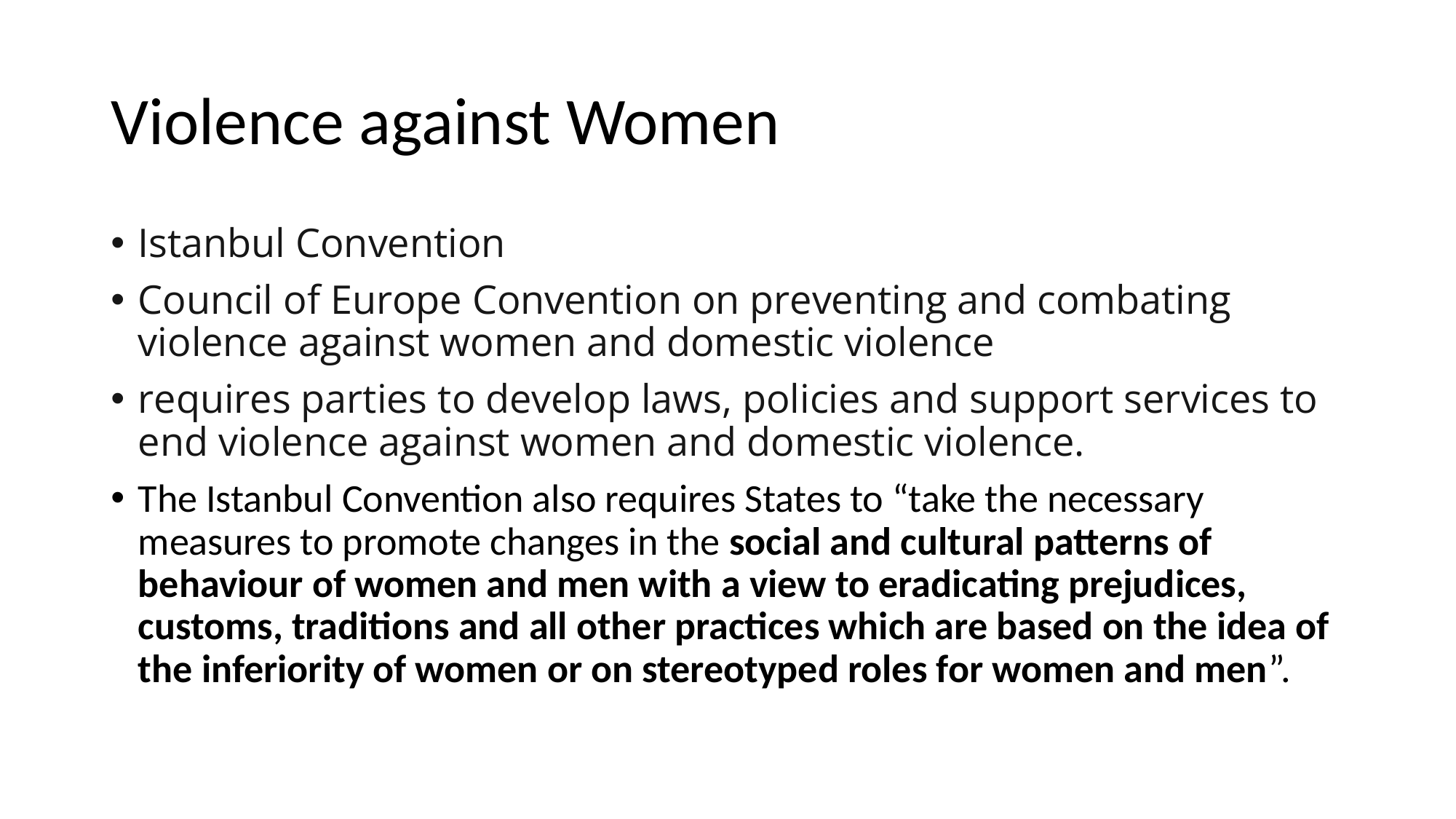

# Violence against Women
Istanbul Convention
Council of Europe Convention on preventing and combating violence against women and domestic violence
requires parties to develop laws, policies and support services to end violence against women and domestic violence.
The Istanbul Convention also requires States to “take the necessary measures to promote changes in the social and cultural patterns of behaviour of women and men with a view to eradicating prejudices, customs, traditions and all other practices which are based on the idea of the inferiority of women or on stereotyped roles for women and men”.